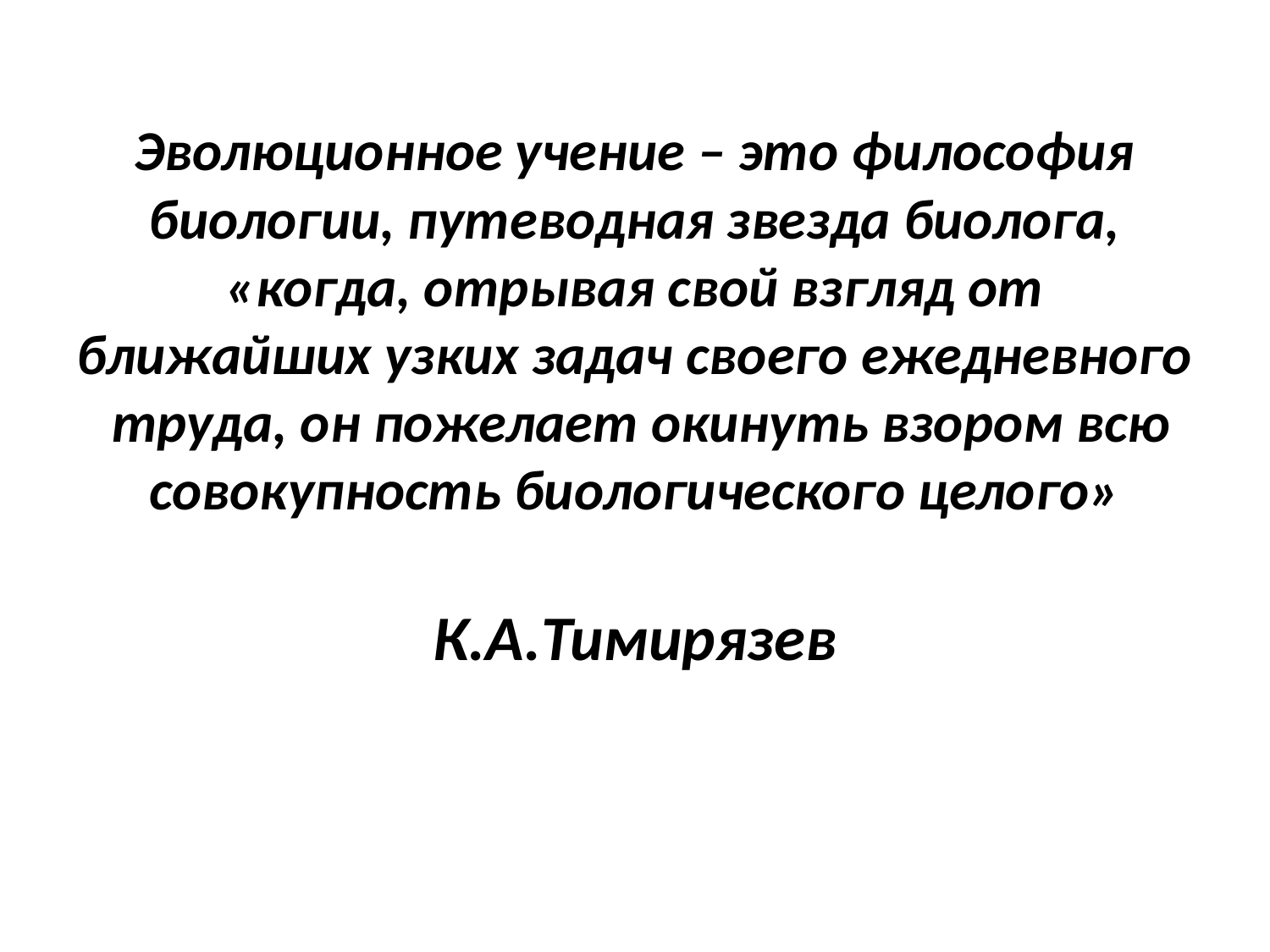

# Эволюционное учение – это философия биологии, путеводная звезда биолога, «когда, отрывая свой взгляд от ближайших узких задач своего ежедневного  труда, он пожелает окинуть взором всю совокупность биологического целого» К.А.Тимирязев